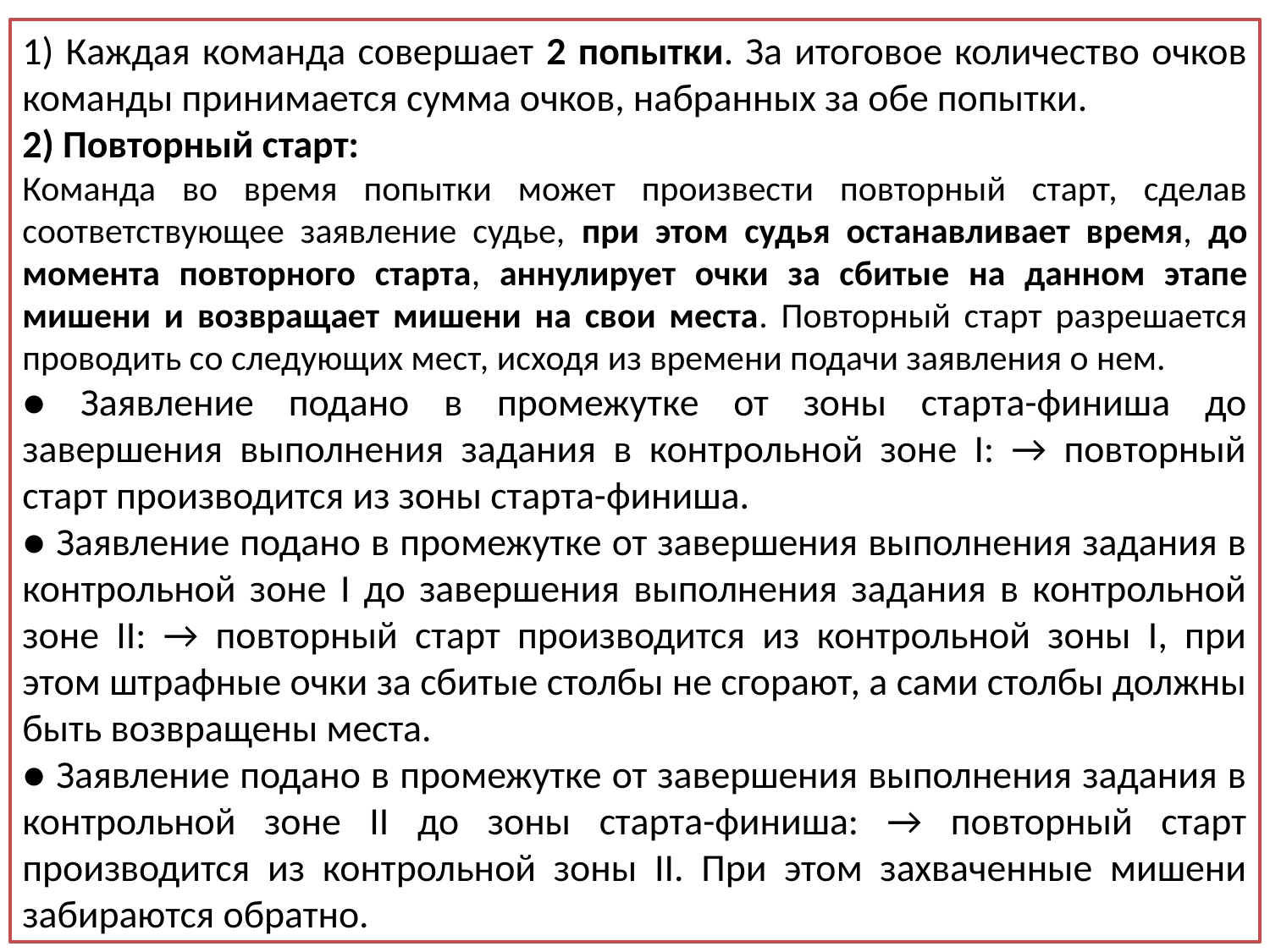

1) Каждая команда совершает 2 попытки. За итоговое количество очков команды принимается сумма очков, набранных за обе попытки.
2) Повторный старт:
Команда во время попытки может произвести повторный старт, сделав соответствующее заявление судье, при этом судья останавливает время, до момента повторного старта, аннулирует очки за сбитые на данном этапе мишени и возвращает мишени на свои места. Повторный старт разрешается проводить со следующих мест, исходя из времени подачи заявления о нем.
● Заявление подано в промежутке от зоны старта-финиша до завершения выполнения задания в контрольной зоне I: → повторный старт производится из зоны старта-финиша.
● Заявление подано в промежутке от завершения выполнения задания в контрольной зоне I до завершения выполнения задания в контрольной зоне II: → повторный старт производится из контрольной зоны I, при этом штрафные очки за сбитые столбы не сгорают, а сами столбы должны быть возвращены места.
● Заявление подано в промежутке от завершения выполнения задания в контрольной зоне II до зоны старта-финиша: → повторный старт производится из контрольной зоны II. При этом захваченные мишени забираются обратно.